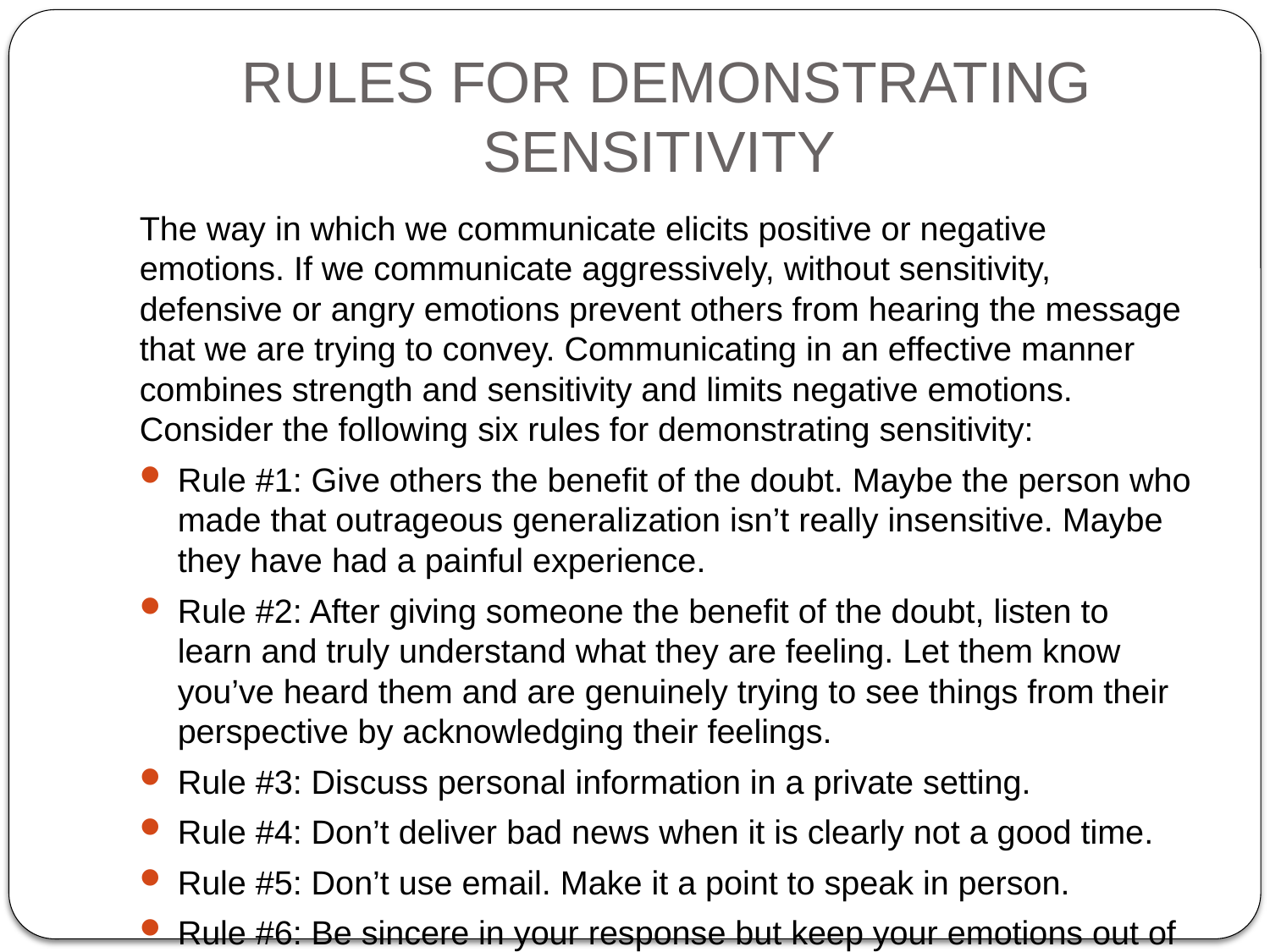

# RULES FOR DEMONSTRATING SENSITIVITY
The way in which we communicate elicits positive or negative emotions. If we communicate aggressively, without sensitivity, defensive or angry emotions prevent others from hearing the message that we are trying to convey. Communicating in an effective manner combines strength and sensitivity and limits negative emotions.  Consider the following six rules for demonstrating sensitivity:
Rule #1: Give others the benefit of the doubt. Maybe the person who made that outrageous generalization isn’t really insensitive. Maybe they have had a painful experience.
Rule #2: After giving someone the benefit of the doubt, listen to learn and truly understand what they are feeling. Let them know you’ve heard them and are genuinely trying to see things from their perspective by acknowledging their feelings.
Rule #3: Discuss personal information in a private setting.
Rule #4: Don’t deliver bad news when it is clearly not a good time.
Rule #5: Don’t use email. Make it a point to speak in person.
Rule #6: Be sincere in your response but keep your emotions out of it.